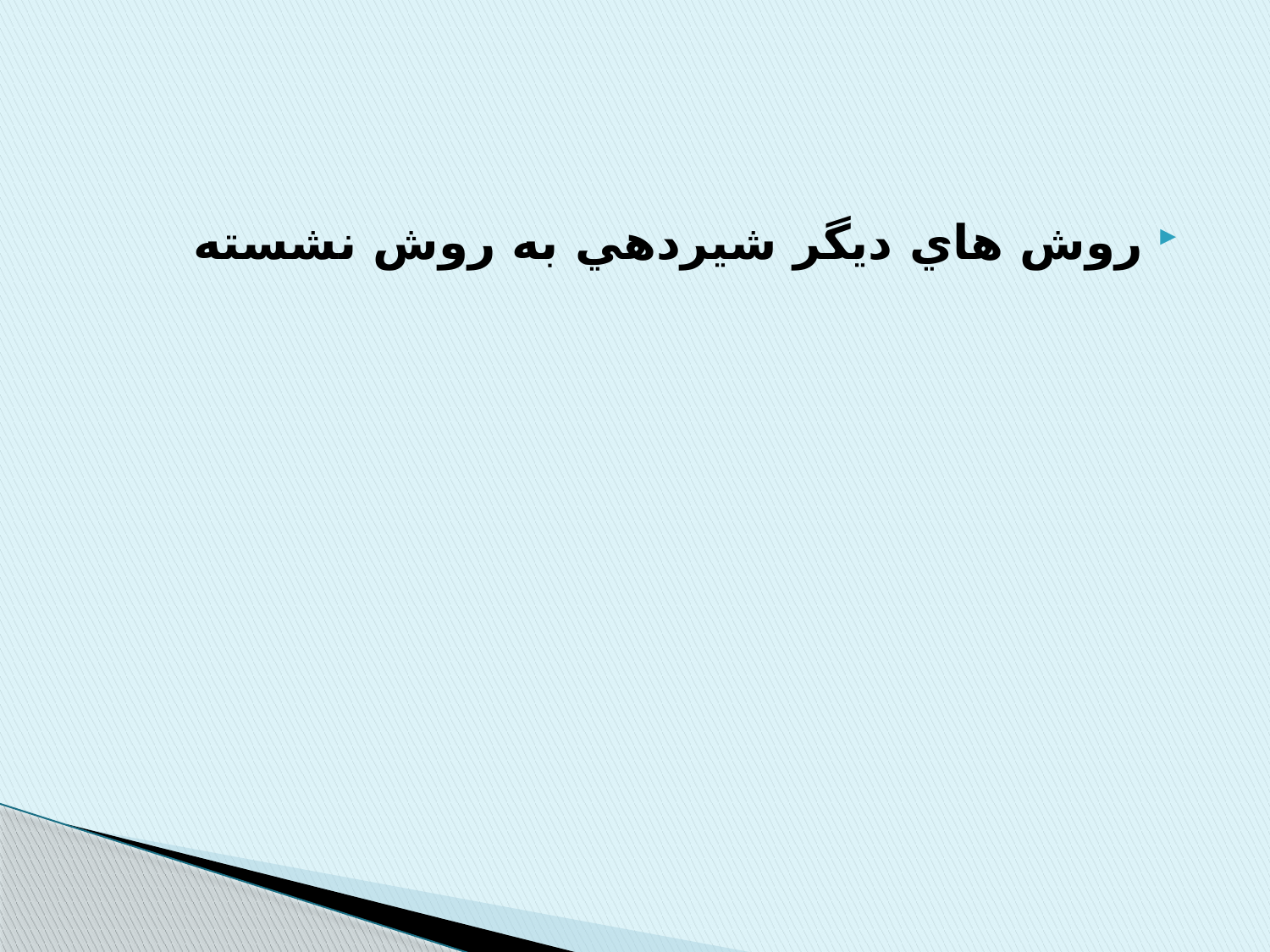

روش هاي ديگر شيردهي به روش نشسته